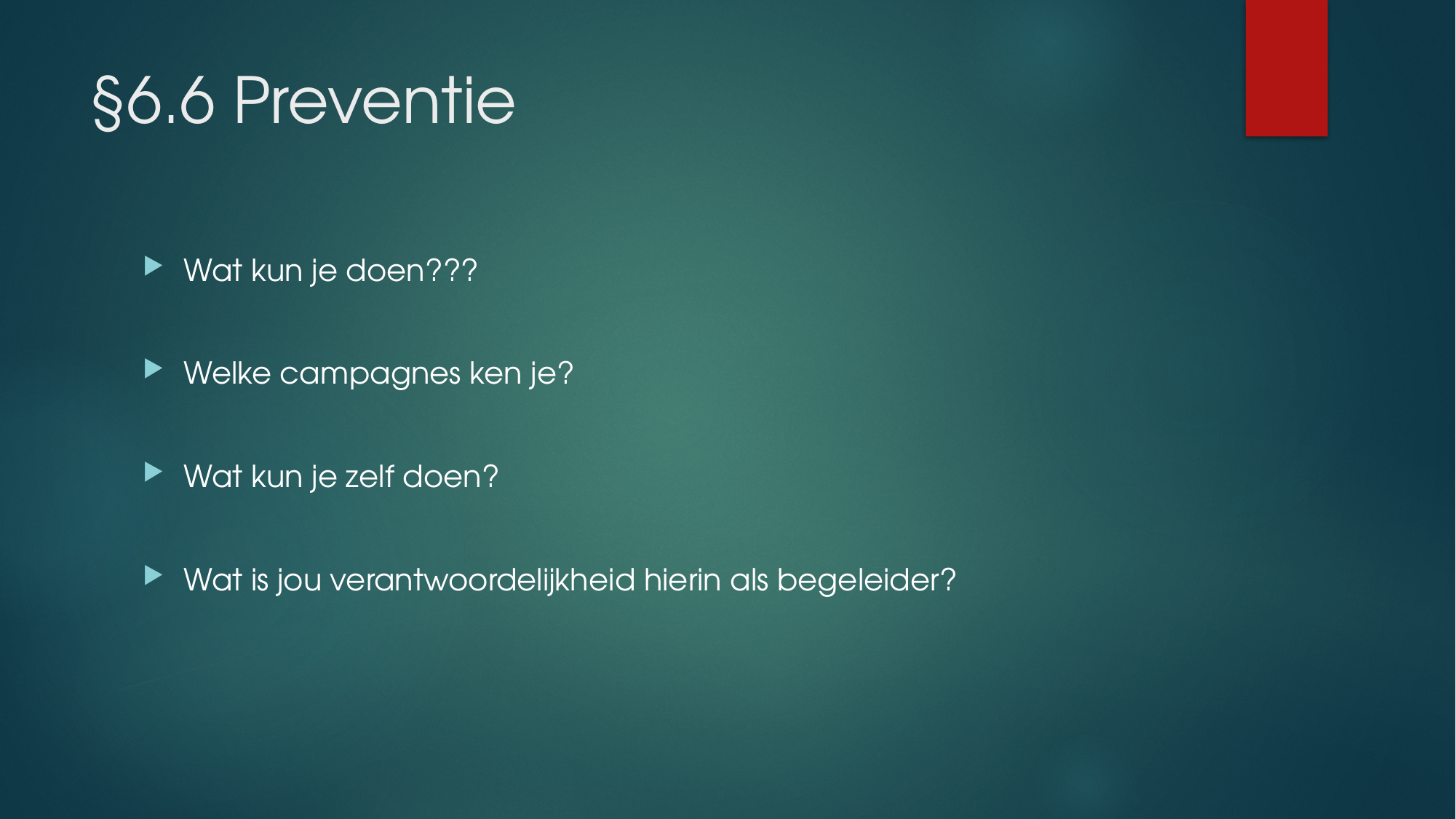

# §6.6 Preventie
Wat kun je doen???

Welke campagnes ken je?

Wat kun je zelf doen?

Wat is jou verantwoordelijkheid hierin als begeleider?